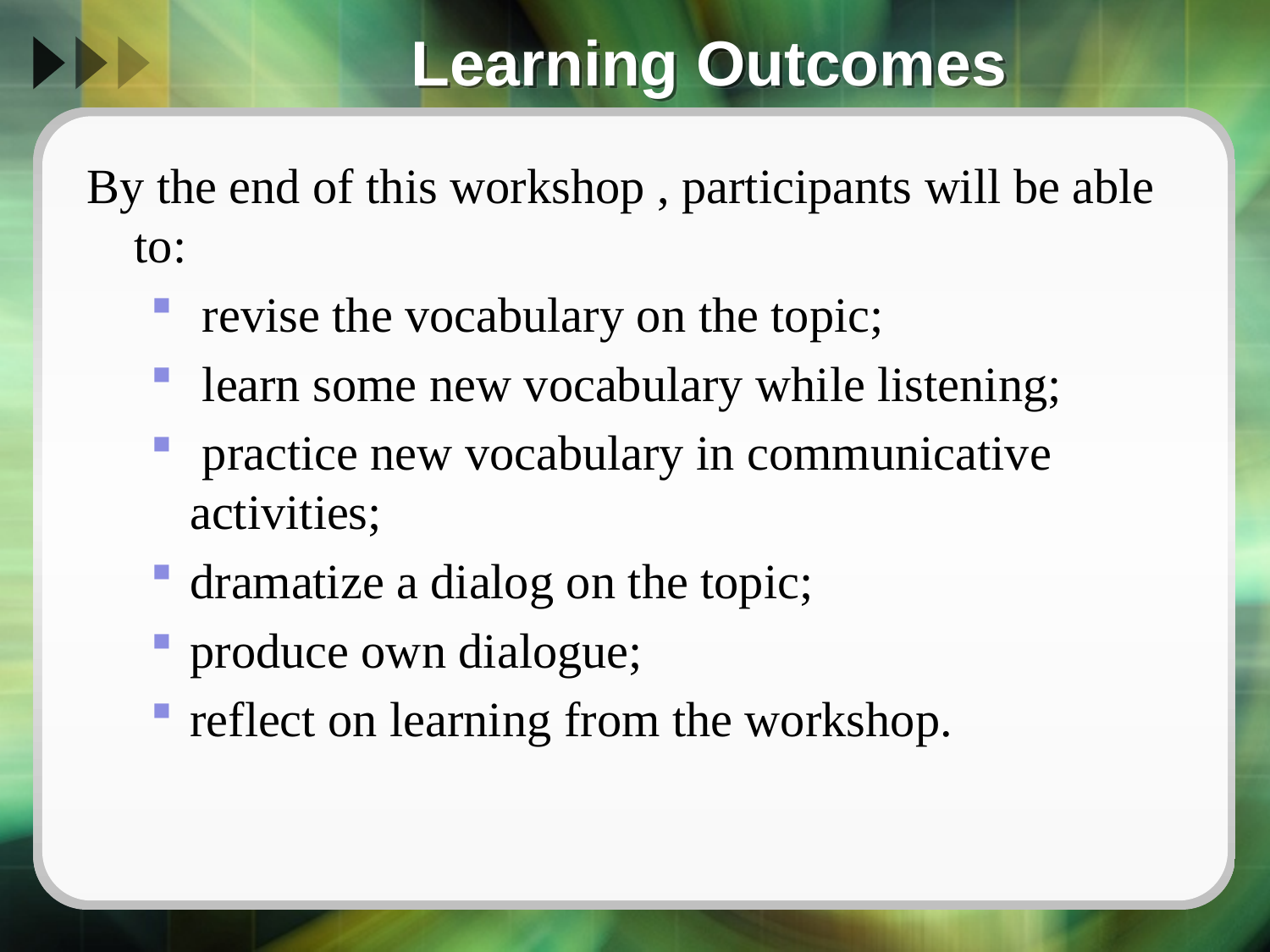

# Learning Outcomes
By the end of this workshop , participants will be able to:
 revise the vocabulary on the topic;
 learn some new vocabulary while listening;
 practice new vocabulary in communicative activities;
dramatize a dialog on the topic;
produce own dialogue;
reflect on learning from the workshop.